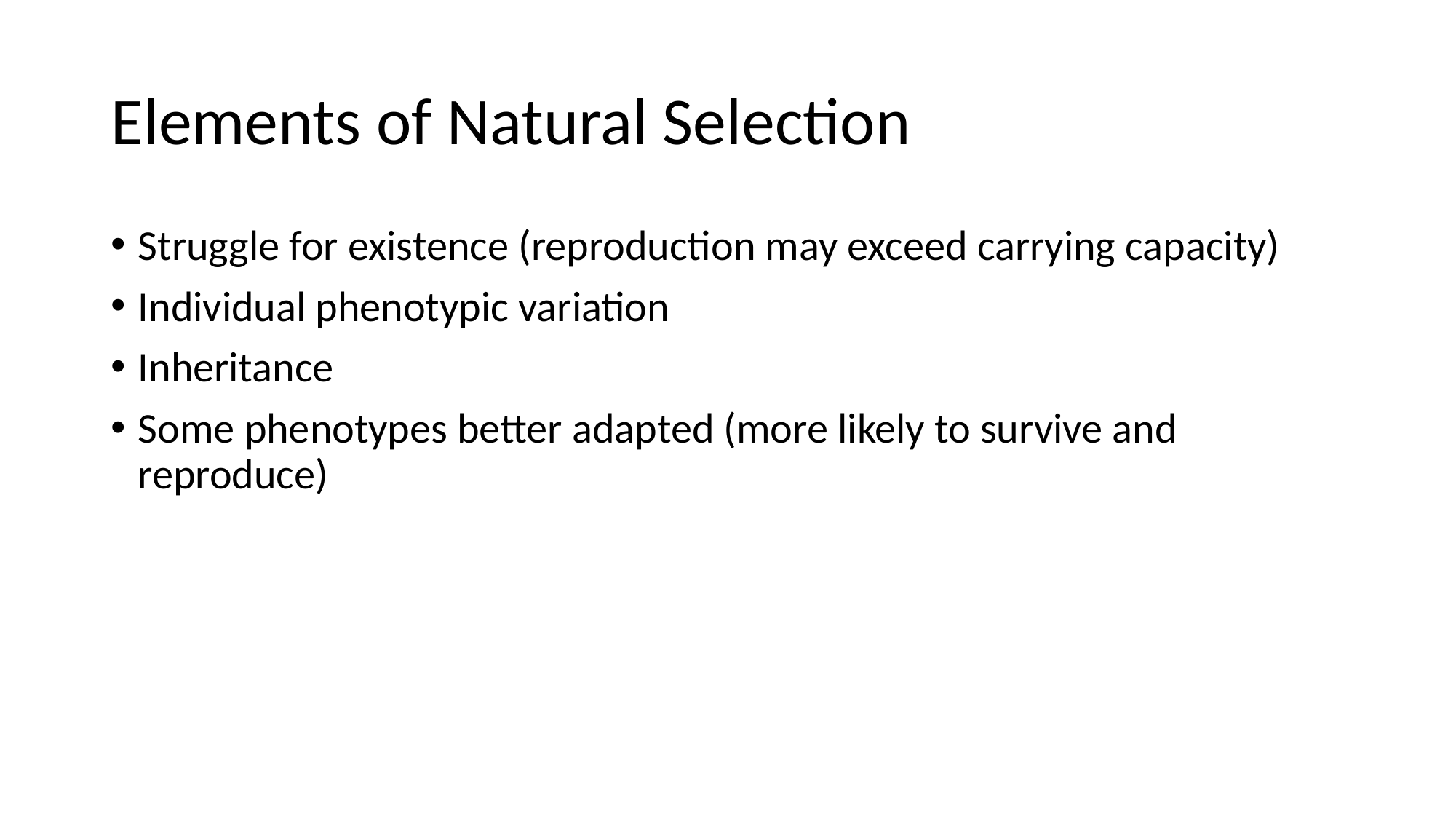

# Elements of Natural Selection
Struggle for existence (reproduction may exceed carrying capacity)
Individual phenotypic variation
Inheritance
Some phenotypes better adapted (more likely to survive and reproduce)